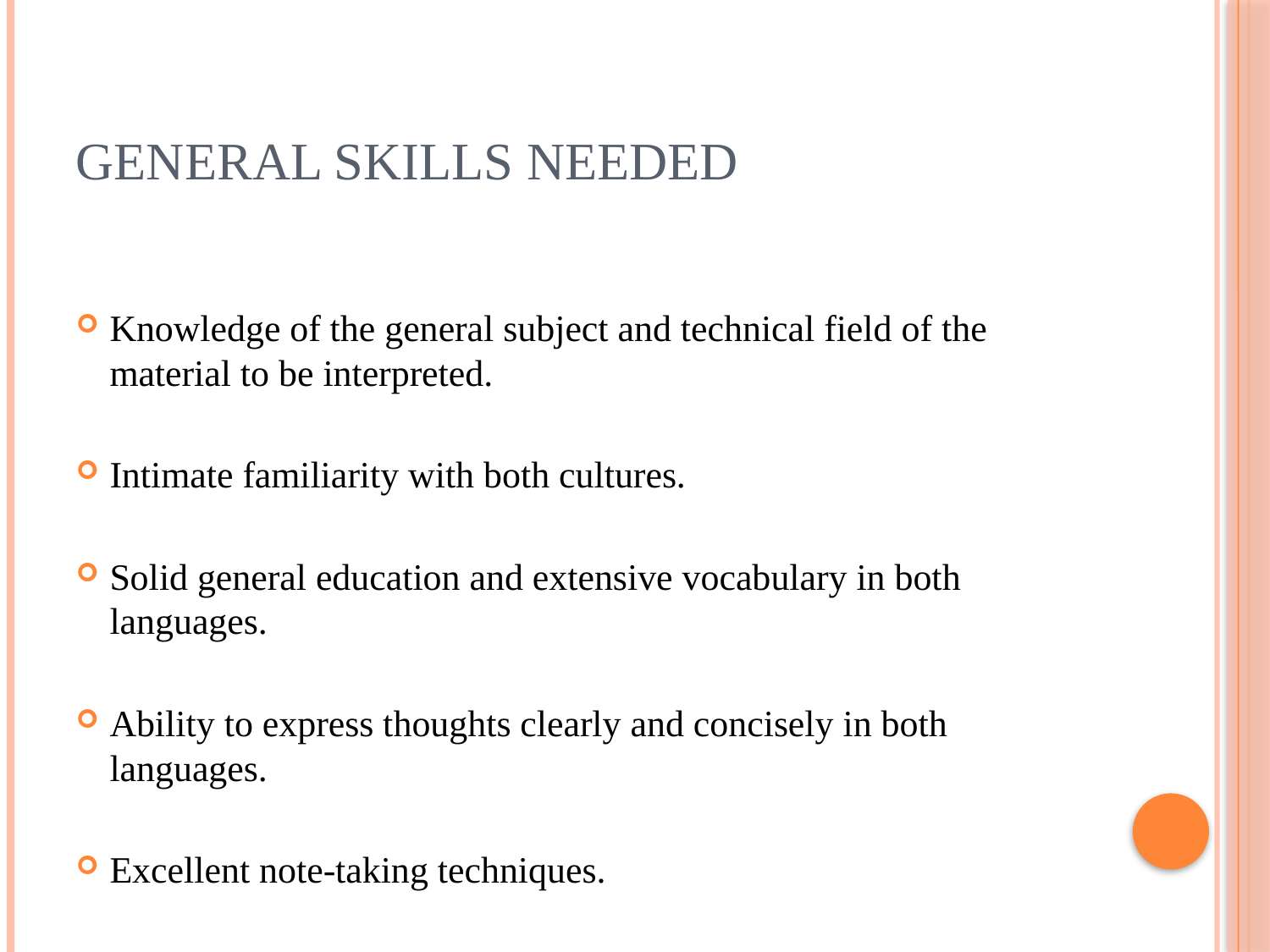

# General Skills Needed

Knowledge of the general subject and technical field of the material to be interpreted.

Intimate familiarity with both cultures.

Solid general education and extensive vocabulary in both languages.

Ability to express thoughts clearly and concisely in both languages.

Excellent note-taking techniques.